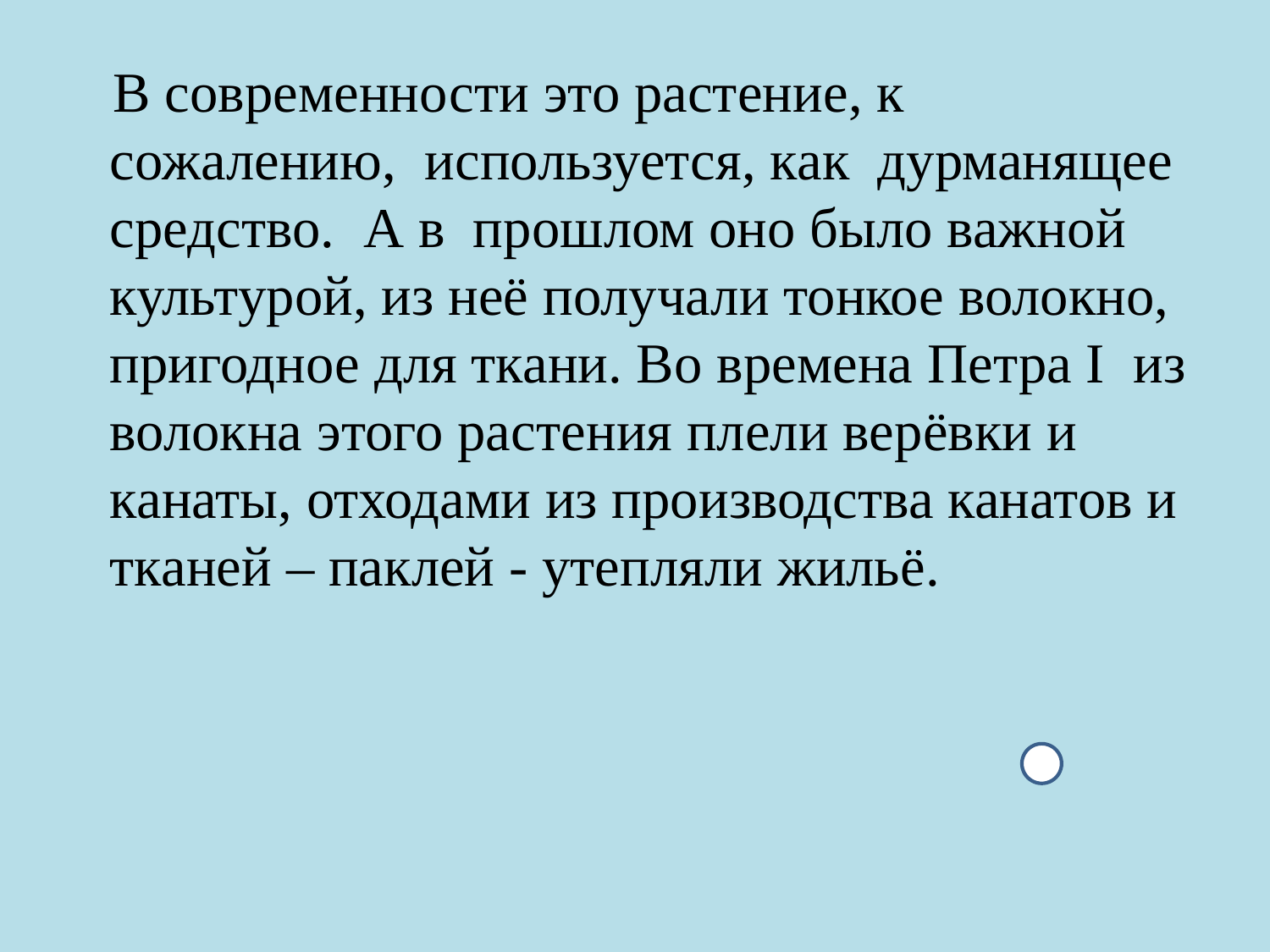

#
    В современности это растение, к сожалению,  используется, как  дурманящее средство.  А в  прошлом оно было важной культурой, из неё получали тонкое волокно, пригодное для ткани. Во времена Петра I  из волокна этого растения плели верёвки и канаты, отходами из производства канатов и тканей – паклей - утепляли жильё.